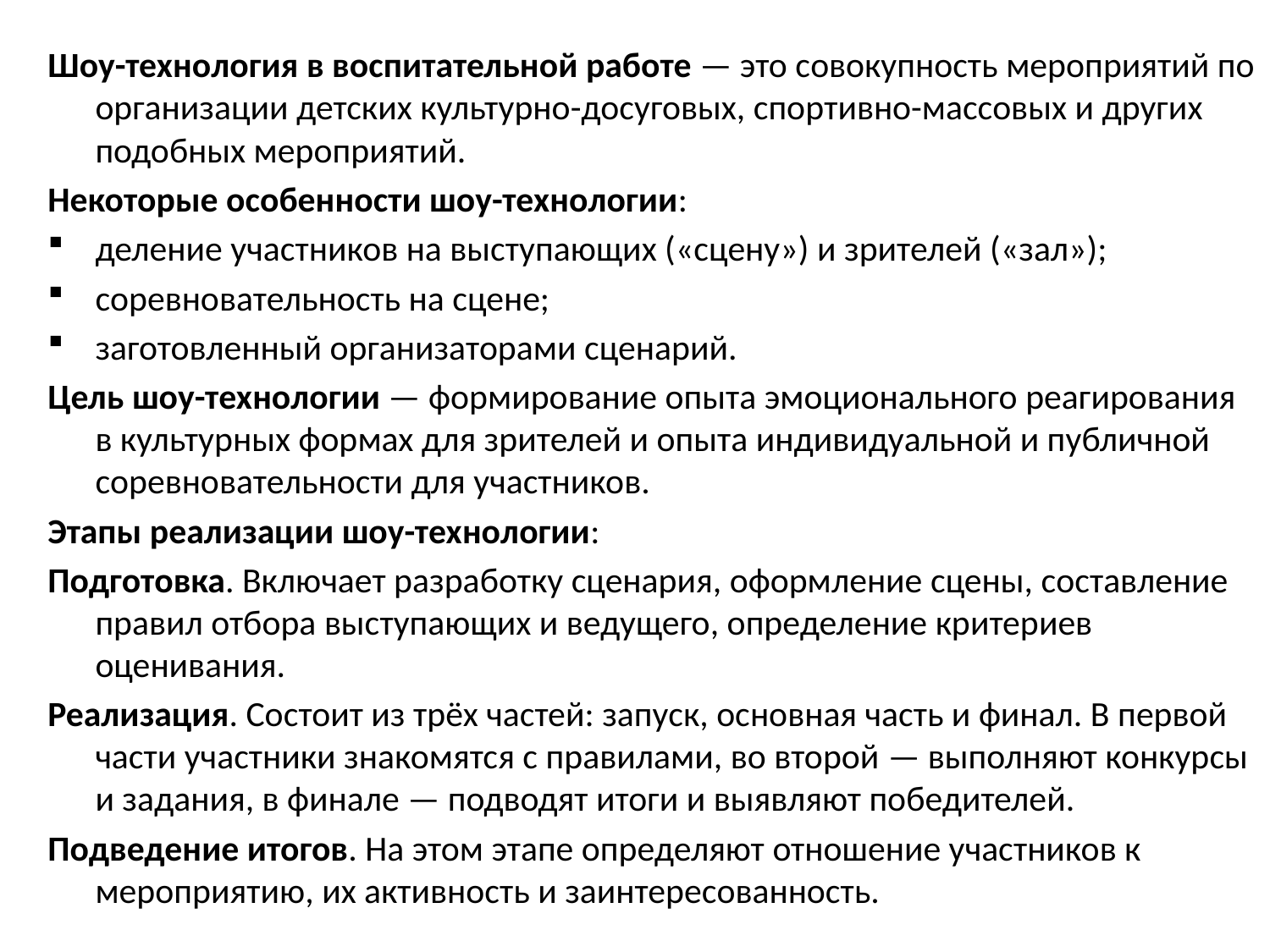

Шоу-технология в воспитательной работе — это совокупность мероприятий по организации детских культурно-досуговых, спортивно-массовых и других подобных мероприятий.
Некоторые особенности шоу-технологии:
деление участников на выступающих («сцену») и зрителей («зал»);
соревновательность на сцене;
заготовленный организаторами сценарий.
Цель шоу-технологии — формирование опыта эмоционального реагирования в культурных формах для зрителей и опыта индивидуальной и публичной соревновательности для участников.
Этапы реализации шоу-технологии:
Подготовка. Включает разработку сценария, оформление сцены, составление правил отбора выступающих и ведущего, определение критериев оценивания.
Реализация. Состоит из трёх частей: запуск, основная часть и финал. В первой части участники знакомятся с правилами, во второй — выполняют конкурсы и задания, в финале — подводят итоги и выявляют победителей.
Подведение итогов. На этом этапе определяют отношение участников к мероприятию, их активность и заинтересованность.